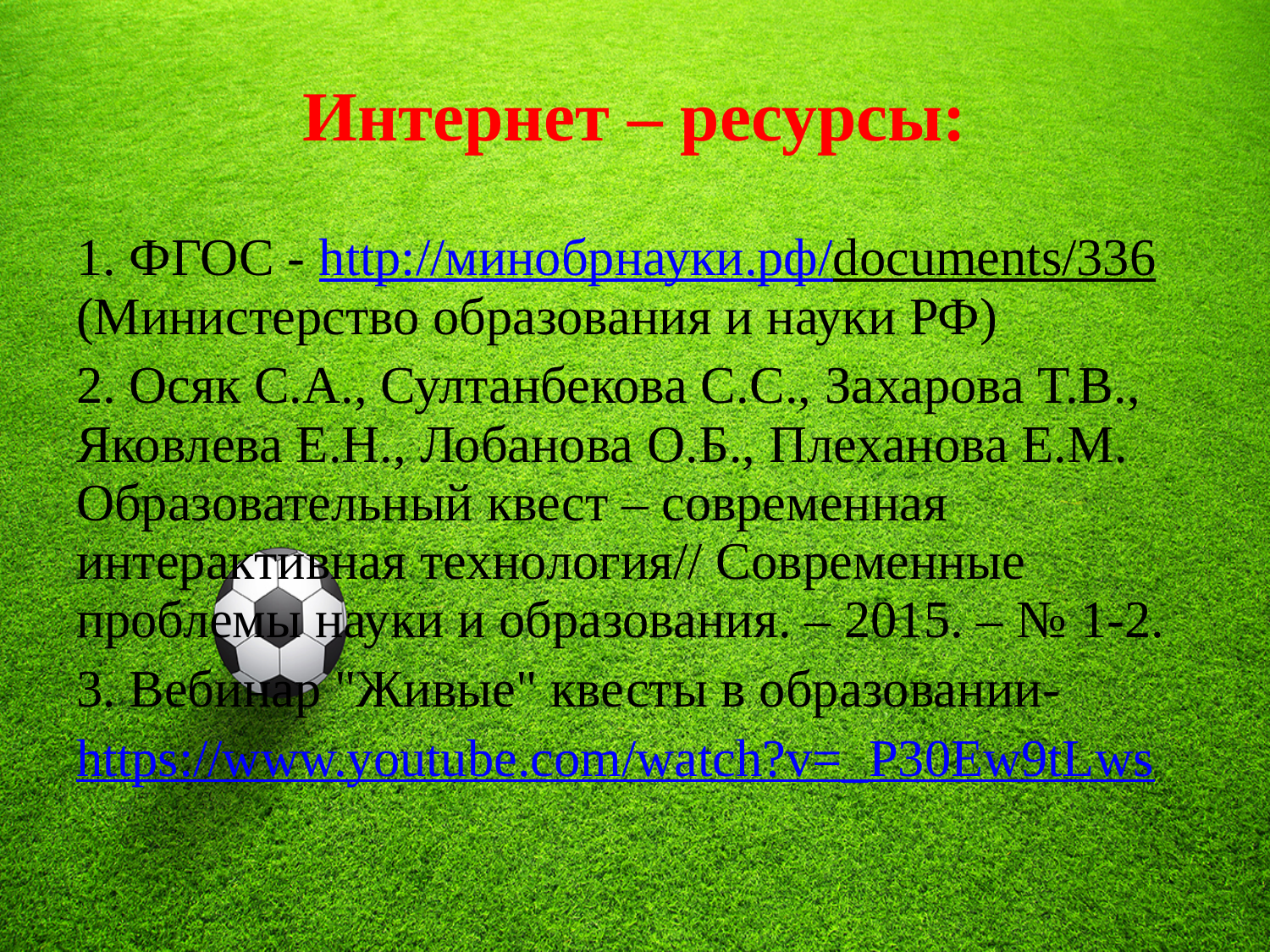

# Интернет – ресурсы:
1. ФГОС - http://минобрнауки.рф/documents/336 (Министерство образования и науки РФ)
2. Осяк С.А., Султанбекова С.С., Захарова Т.В., Яковлева Е.Н., Лобанова О.Б., Плеханова Е.М. Образовательный квест – современная интерактивная технология// Современные проблемы науки и образования. – 2015. – № 1-2.
3. Вебинар "Живые" квесты в образовании-
https://www.youtube.com/watch?v=_P30Ew9tLws